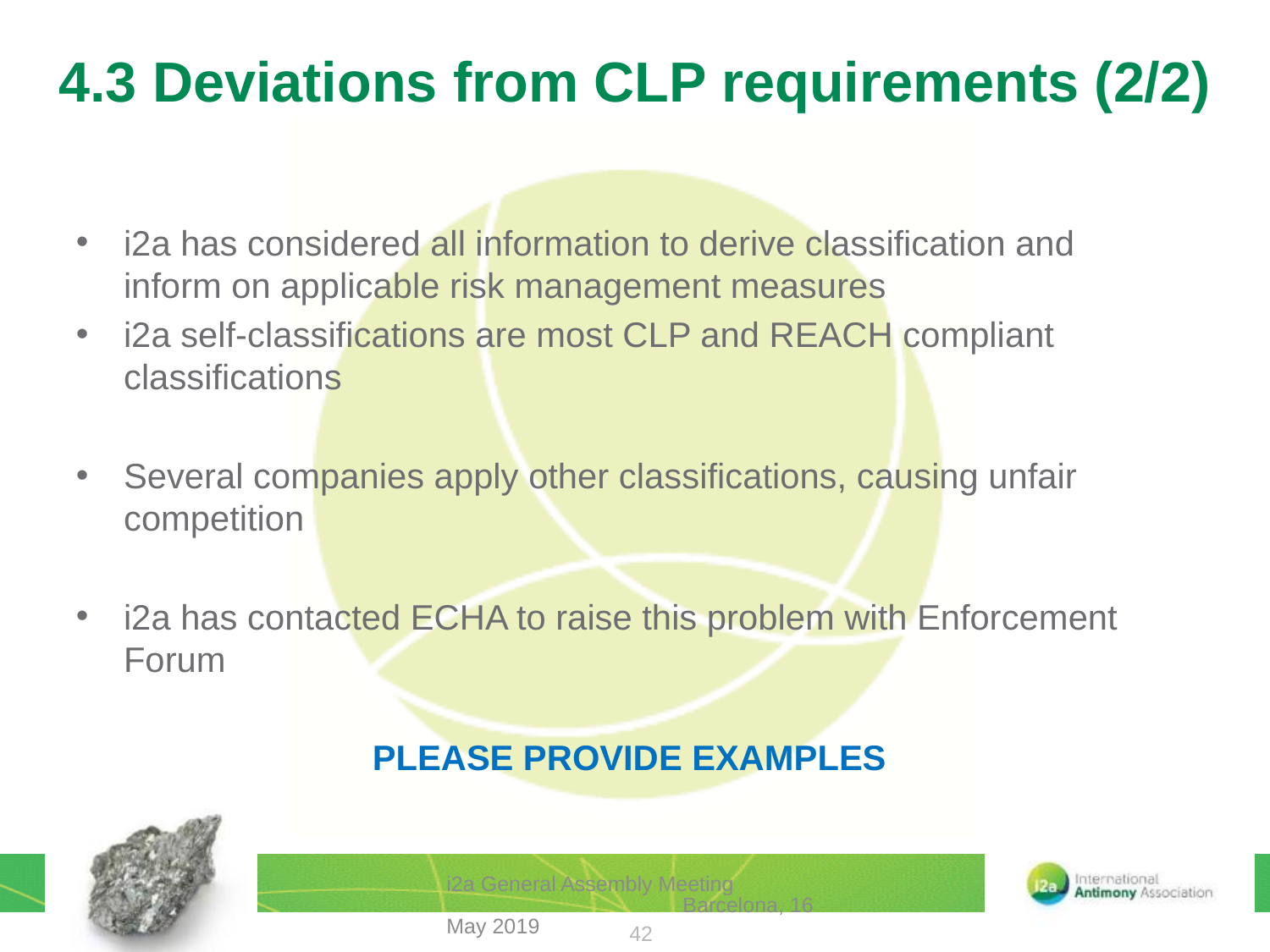

# 4.3 Deviations from CLP requirements (2/2)

i2a has considered all information to derive classification and inform on applicable risk management measures
i2a self-classifications are most CLP and REACH compliant classifications

Several companies apply other classifications, causing unfair competition

i2a has contacted ECHA to raise this problem with Enforcement Forum

PLEASE PROVIDE EXAMPLES
i2a General Assembly Meeting                                                       Barcelona, 16 May 2019
42